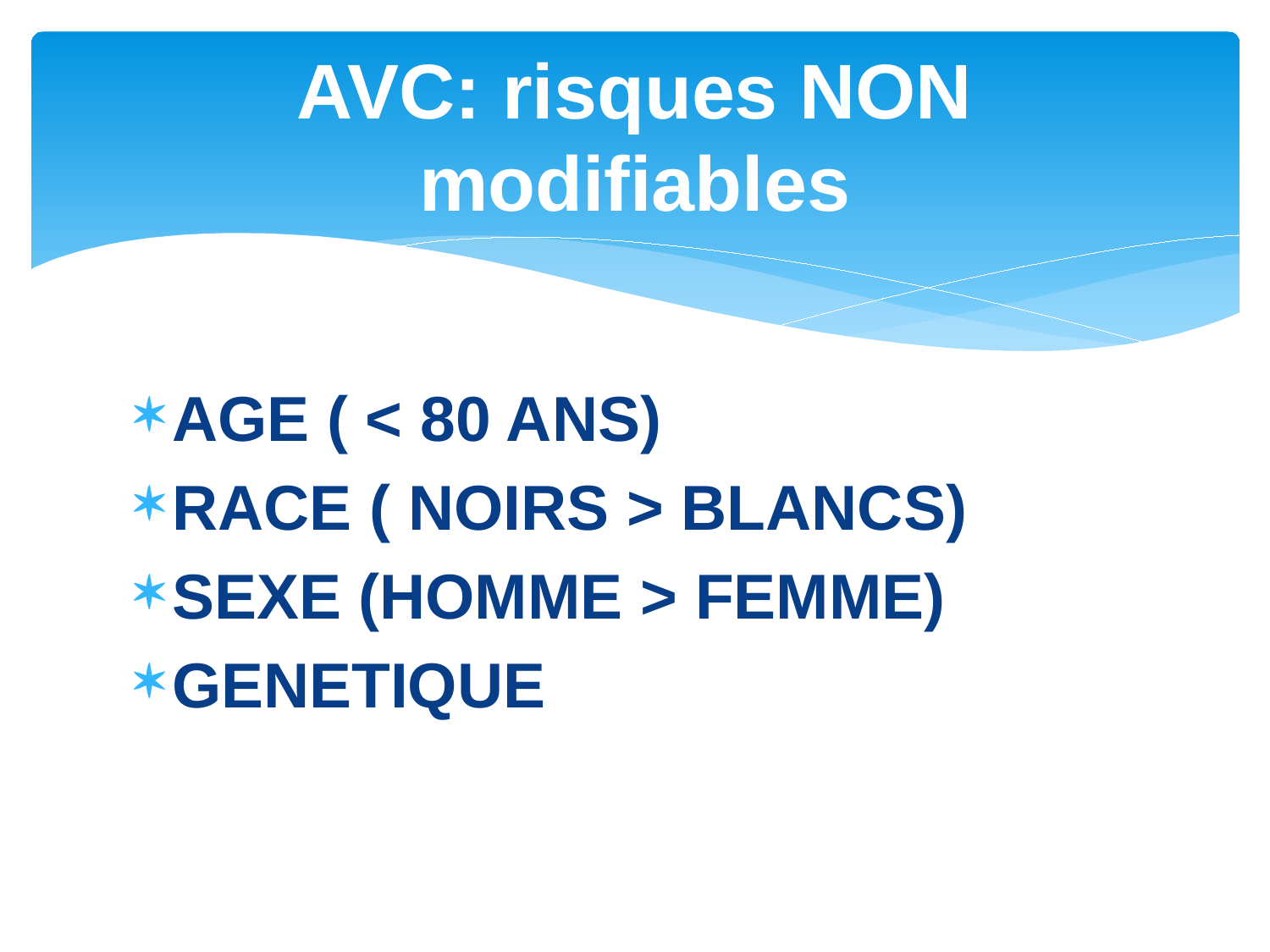

# AVC: risques NON modifiables
AGE ( < 80 ANS)
RACE ( NOIRS > BLANCS)
SEXE (HOMME > FEMME)
GENETIQUE